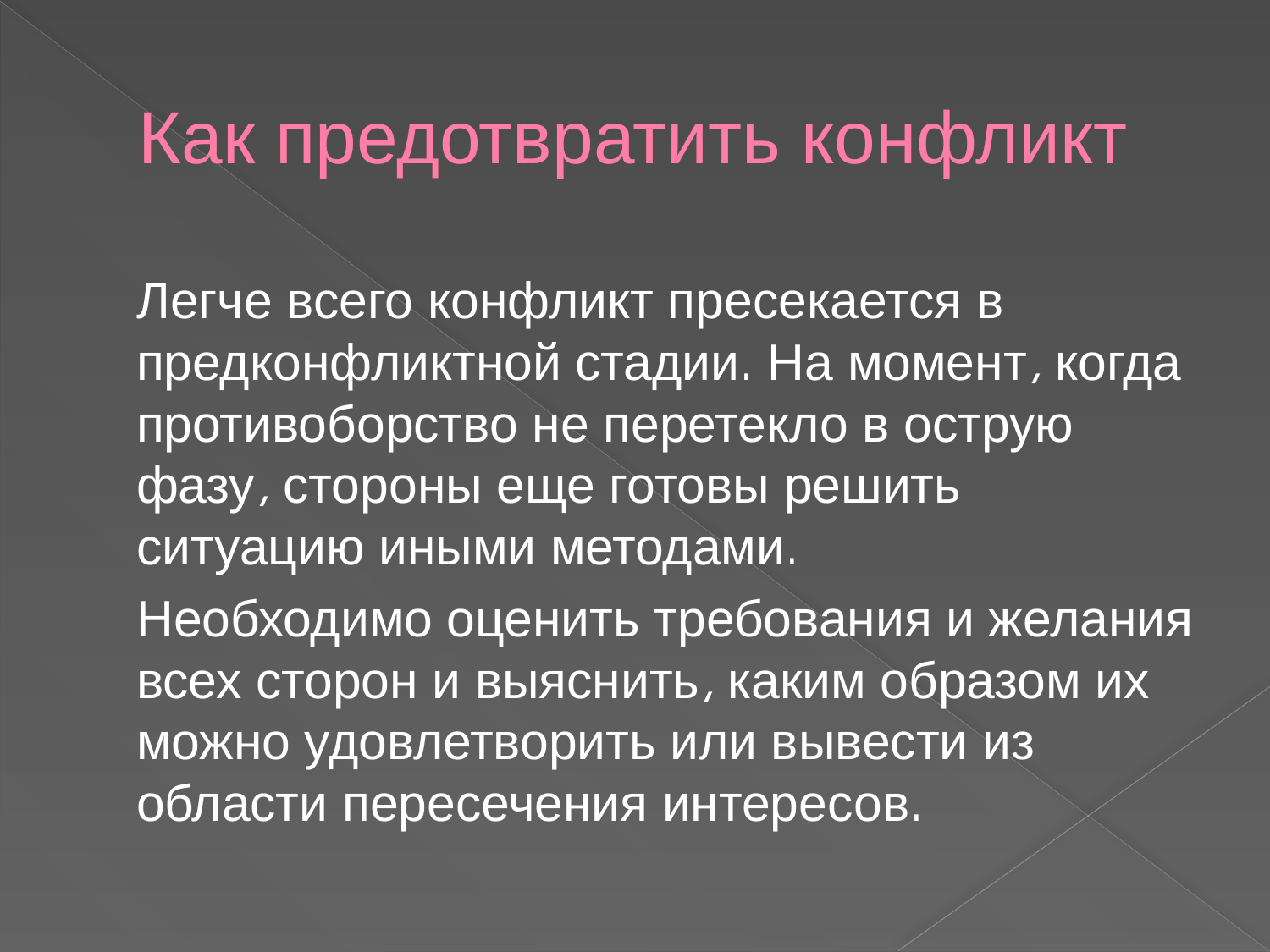

# Как предотвратить конфликт
Легче всего конфликт пресекается в предконфликтной стадии. На момент, когда противоборство не перетекло в острую фазу, стороны еще готовы решить ситуацию иными методами.
Необходимо оценить требования и желания всех сторон и выяснить, каким образом их можно удовлетворить или вывести из области пересечения интересов.